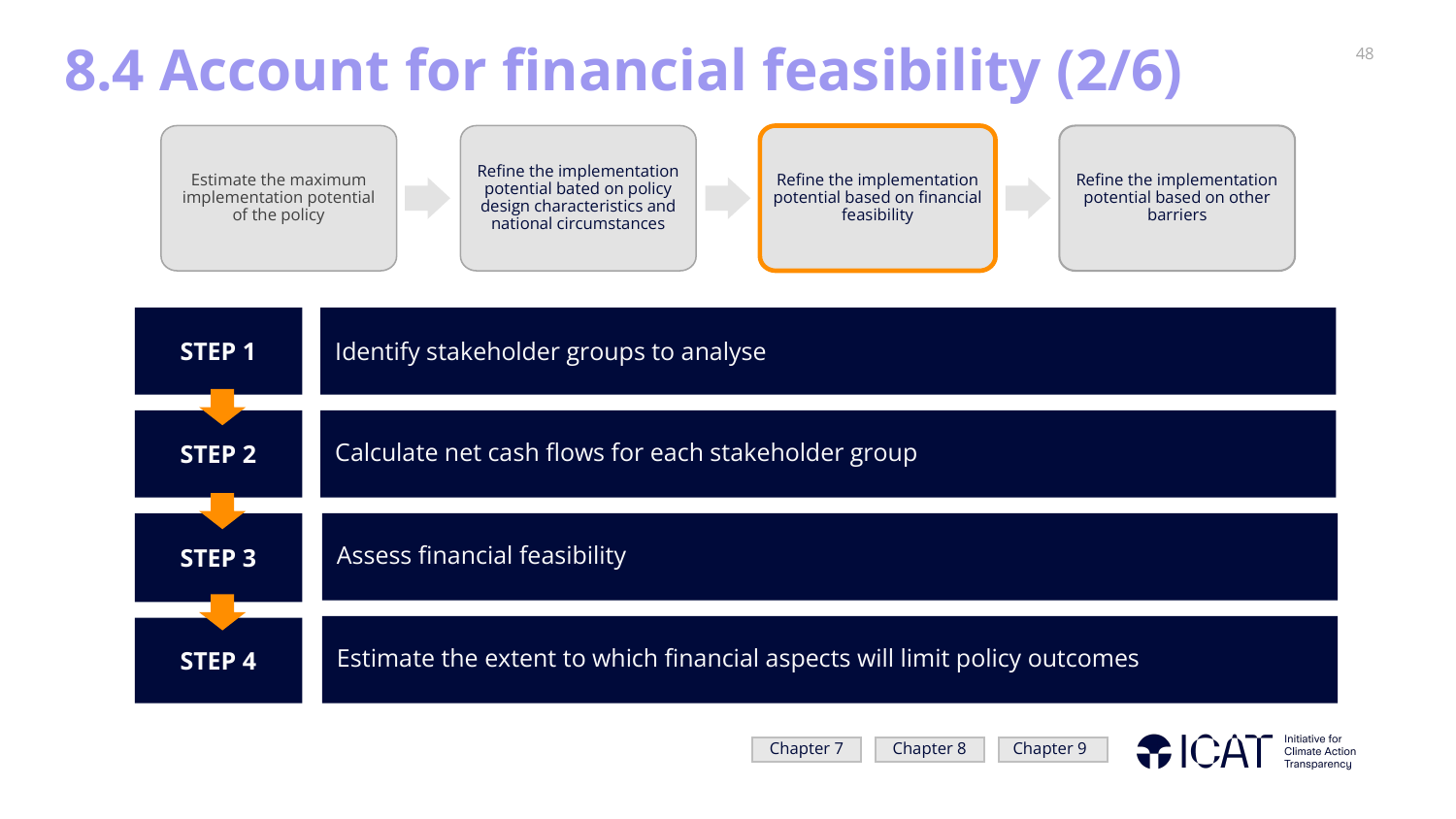

# 8.4 Account for financial feasibility (2/6)

Estimate the maximum implementation potential of the policy
Refine the implementation potential bated on policy design characteristics and national circumstances
Refine the implementation potential based on financial feasibility
Refine the implementation potential based on other barriers

STEP 1
Identify stakeholder groups to analyse

Calculate net cash flows for each stakeholder group
STEP 2

Assess financial feasibility
STEP 3

Estimate the extent to which financial aspects will limit policy outcomes
STEP 4
Chapter 7

Chapter 8

Chapter 9